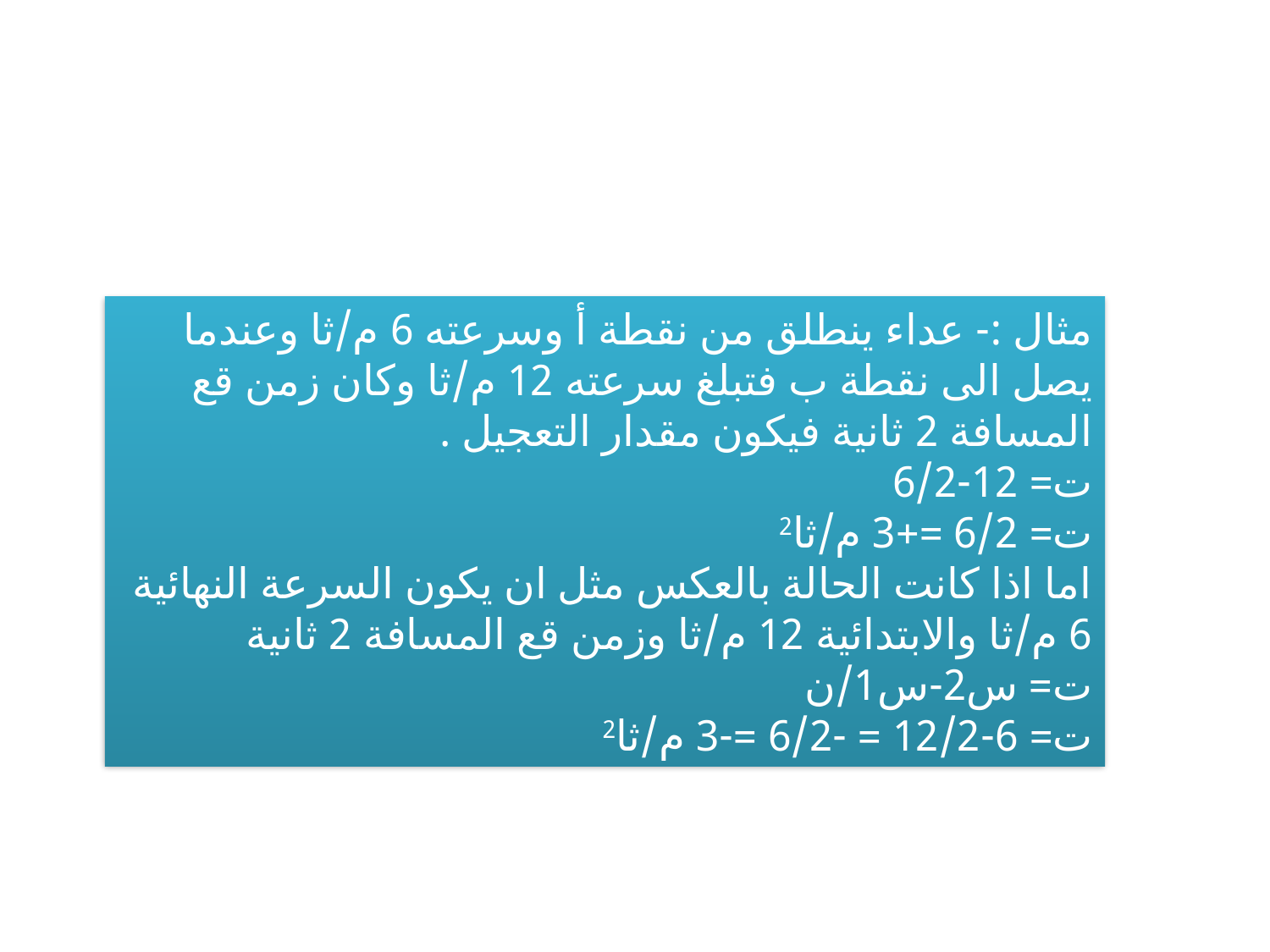

مثال :- عداء ينطلق من نقطة أ وسرعته 6 م/ثا وعندما يصل الى نقطة ب فتبلغ سرعته 12 م/ثا وكان زمن قع المسافة 2 ثانية فيكون مقدار التعجيل .
ت= 12-6/2
ت= 6/2 =+3 م/ثا2
اما اذا كانت الحالة بالعكس مثل ان يكون السرعة النهائية 6 م/ثا والابتدائية 12 م/ثا وزمن قع المسافة 2 ثانية
ت= س2-س1/ن
ت= 6-12/2 = -6/2 =-3 م/ثا2